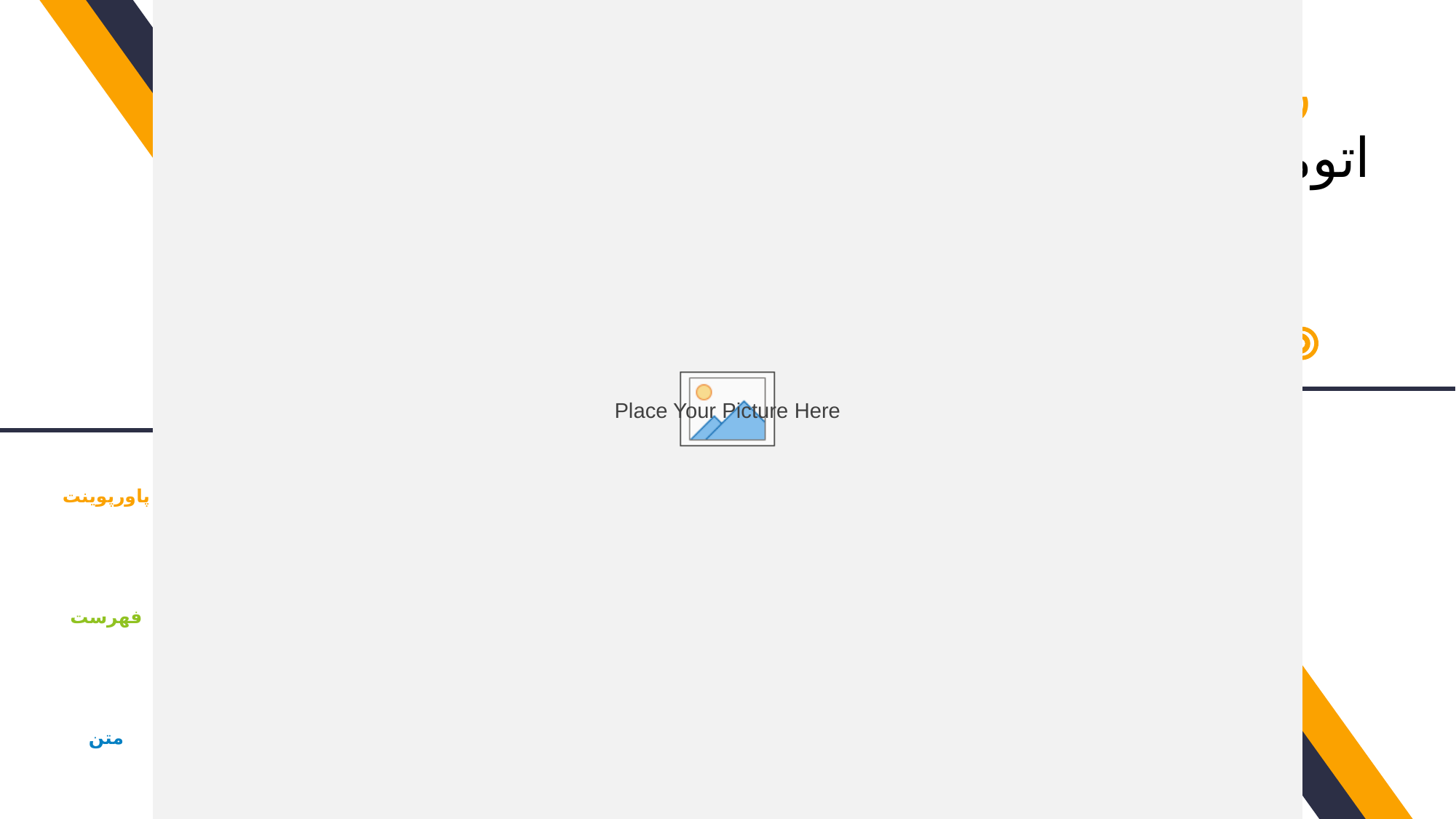

راه حل های
اتوماسیون صنعتی

شما به سادگی می توانید مخاطبان خود را تحت تاثیر قرار دهید و به ارائه های خود جذابیت و زیبایی بی نظیری اضافه کنید
پاورپوینت

شما به سادگی می توانید مخاطبان خود را تحت تاثیر قرار دهید و به ارائه های خود جذابیت و زیبایی بی نظیری اضافه کنید.
فهرست

شما به سادگی می توانید مخاطبان خود را تحت تاثیر قرار دهید و به ارائه های خود جذابیت و زیبایی بی نظیری اضافه کنید.
متن